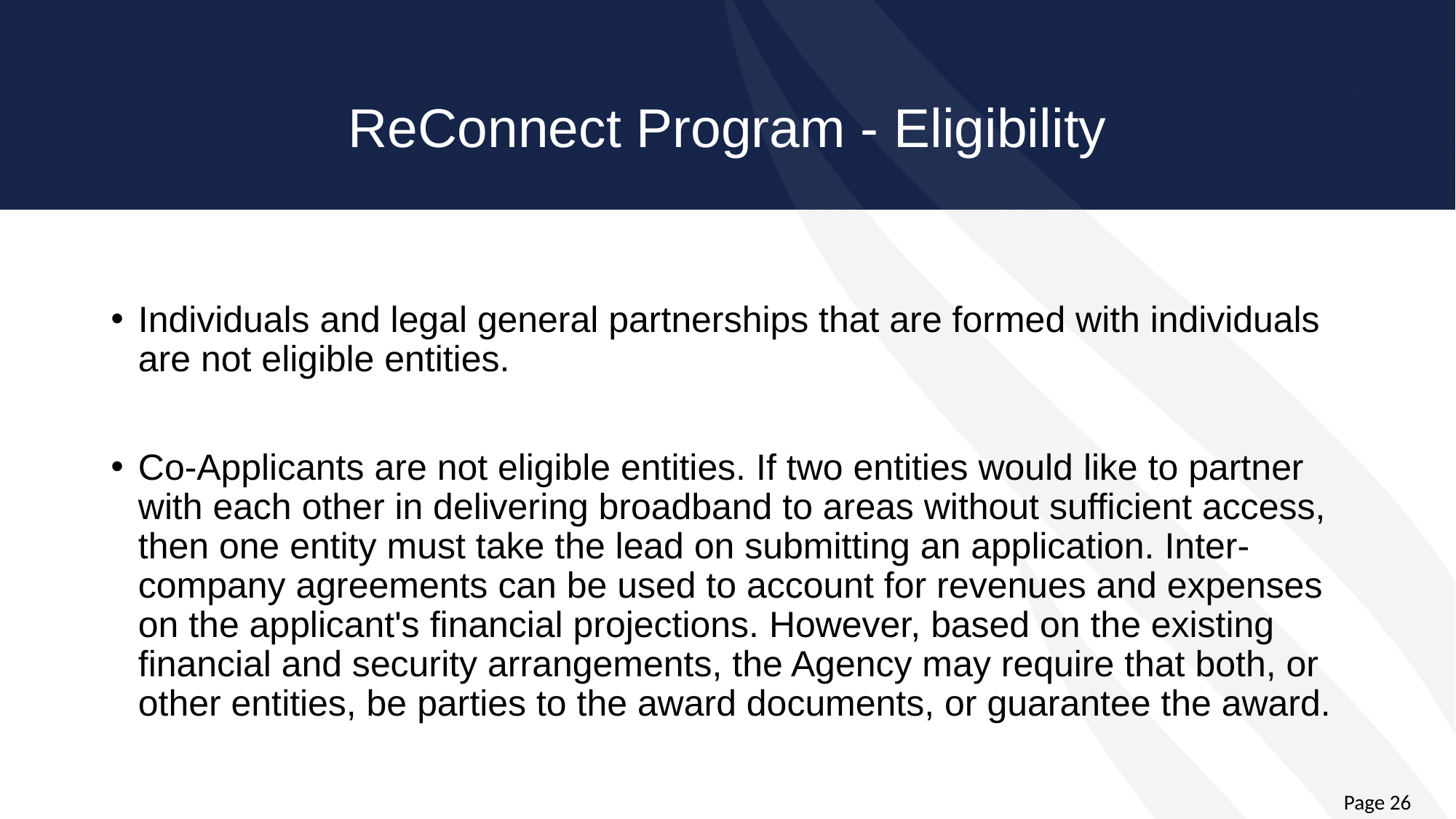

# ReConnect Program - Eligibility

Individuals and legal general partnerships that are formed with individuals are not eligible entities.

Co-Applicants are not eligible entities. If two entities would like to partner with each other in delivering broadband to areas without sufficient access, then one entity must take the lead on submitting an application. Inter-company agreements can be used to account for revenues and expenses on the applicant's financial projections. However, based on the existing financial and security arrangements, the Agency may require that both, or other entities, be parties to the award documents, or guarantee the award.